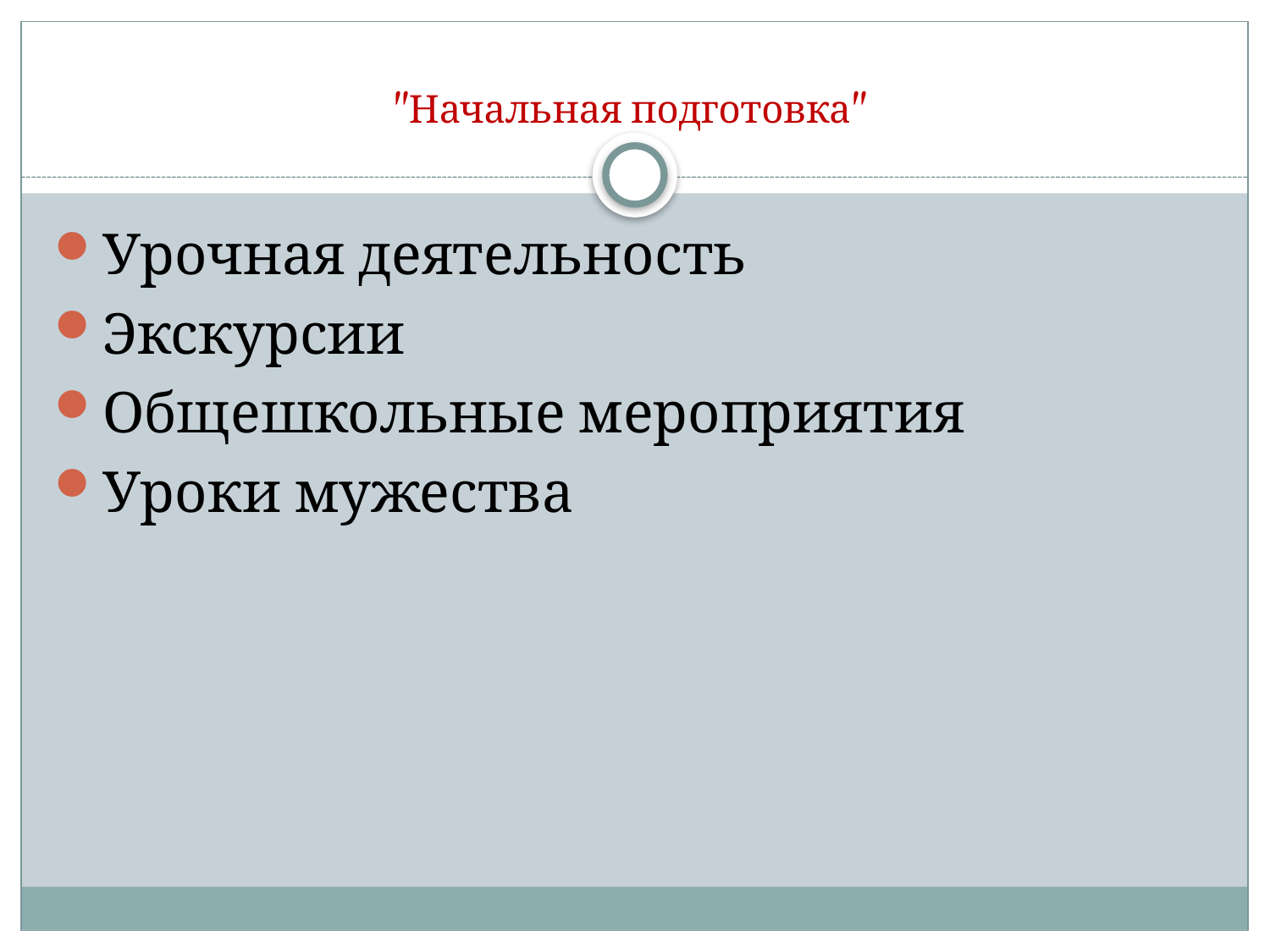

# "Начальная подготовка"
Урочная деятельность
Экскурсии
Общешкольные мероприятия
Уроки мужества